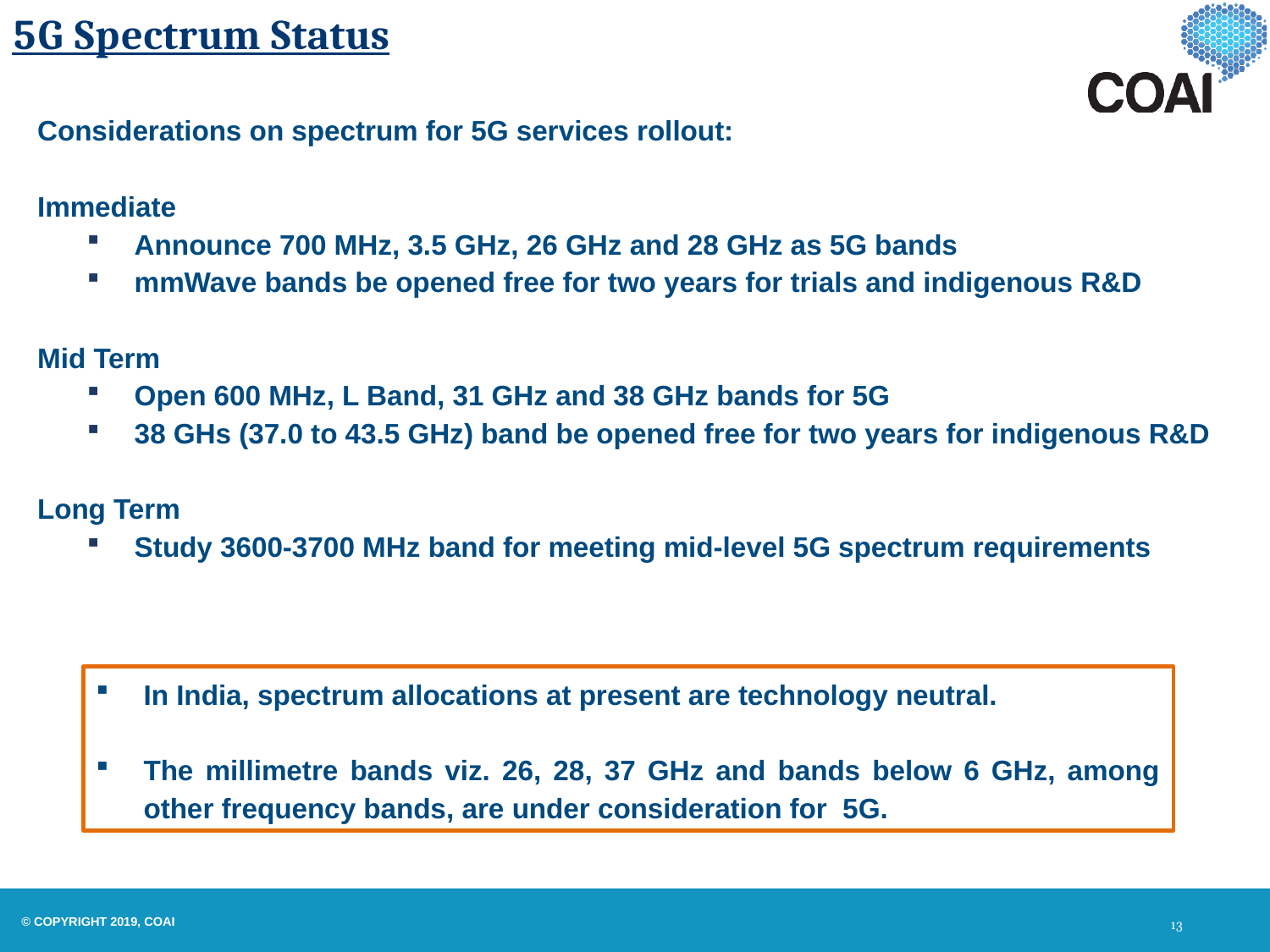

5G Spectrum Status
Considerations on spectrum for 5G services rollout:

Immediate
Announce 700 MHz, 3.5 GHz, 26 GHz and 28 GHz as 5G bands
mmWave bands be opened free for two years for trials and indigenous R&D

Mid Term
Open 600 MHz, L Band, 31 GHz and 38 GHz bands for 5G
38 GHs (37.0 to 43.5 GHz) band be opened free for two years for indigenous R&D

Long Term
Study 3600-3700 MHz band for meeting mid-level 5G spectrum requirements
In India, spectrum allocations at present are technology neutral.

The millimetre bands viz. 26, 28, 37 GHz and bands below 6 GHz, among other frequency bands, are under consideration for  5G.